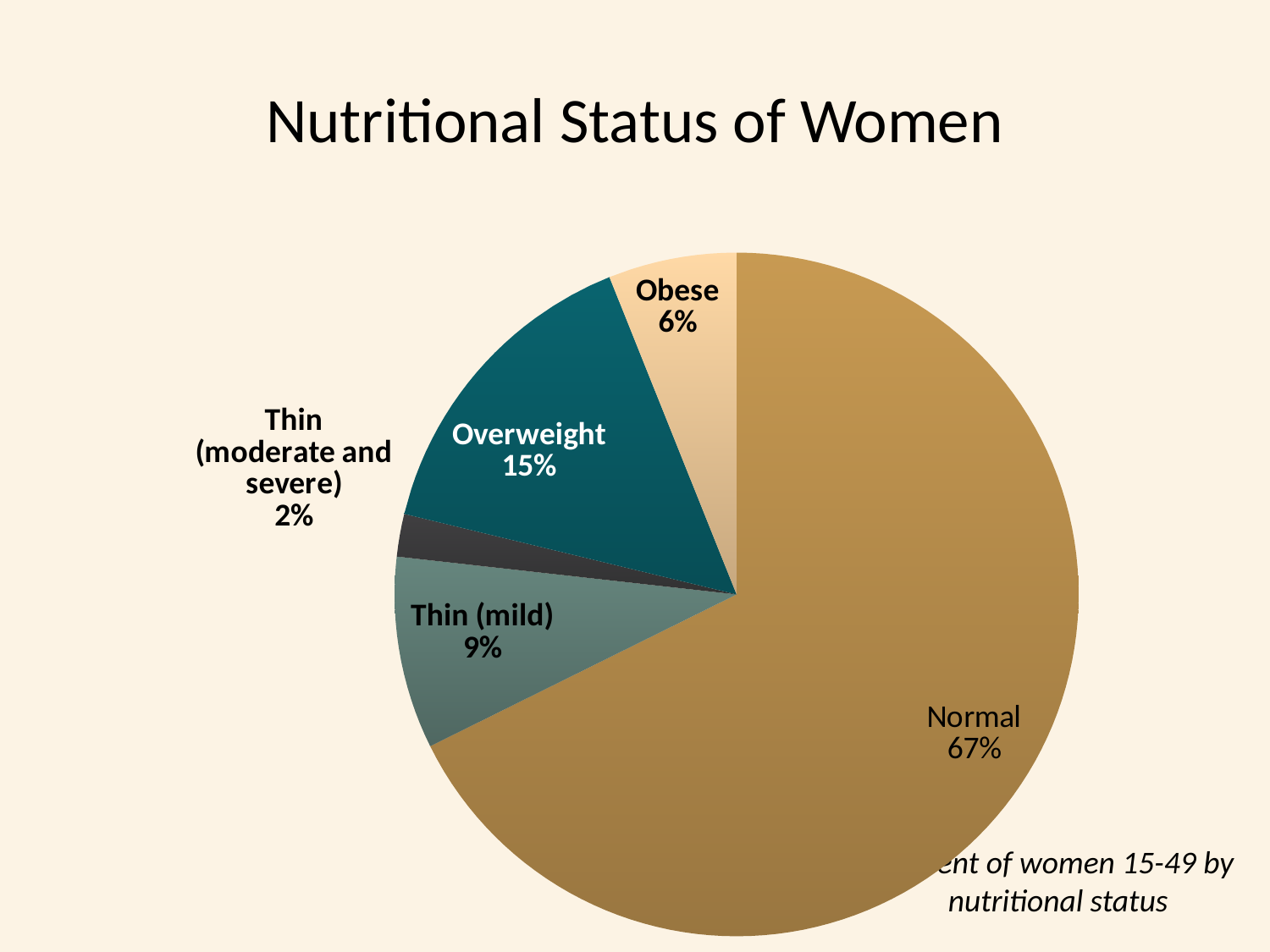

# Nutritional Status of Women

### Chart

| Category | Sales |
|---|---|
| Normal | 67.0 |
| Thin (mild) | 9.0 |
| Thin (moderate and severe) | 2.0 |
| Overweight | 15.0 |
| Obese | 6.0 |
Percent of women 15-49 by nutritional status